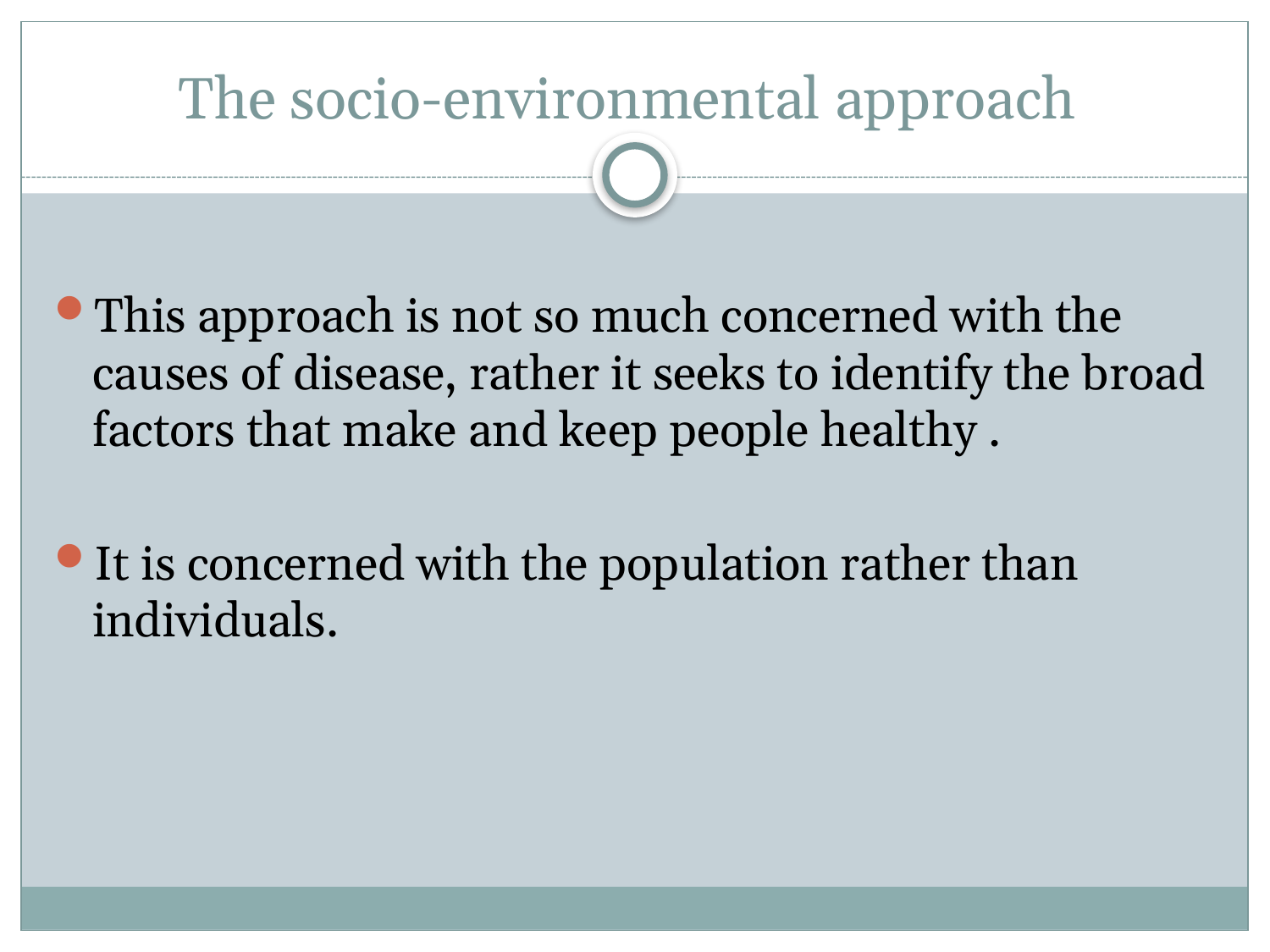

# The socio-environmental approach

This approach is not so much concerned with the causes of disease, rather it seeks to identify the broad factors that make and keep people healthy .

It is concerned with the population rather than individuals.